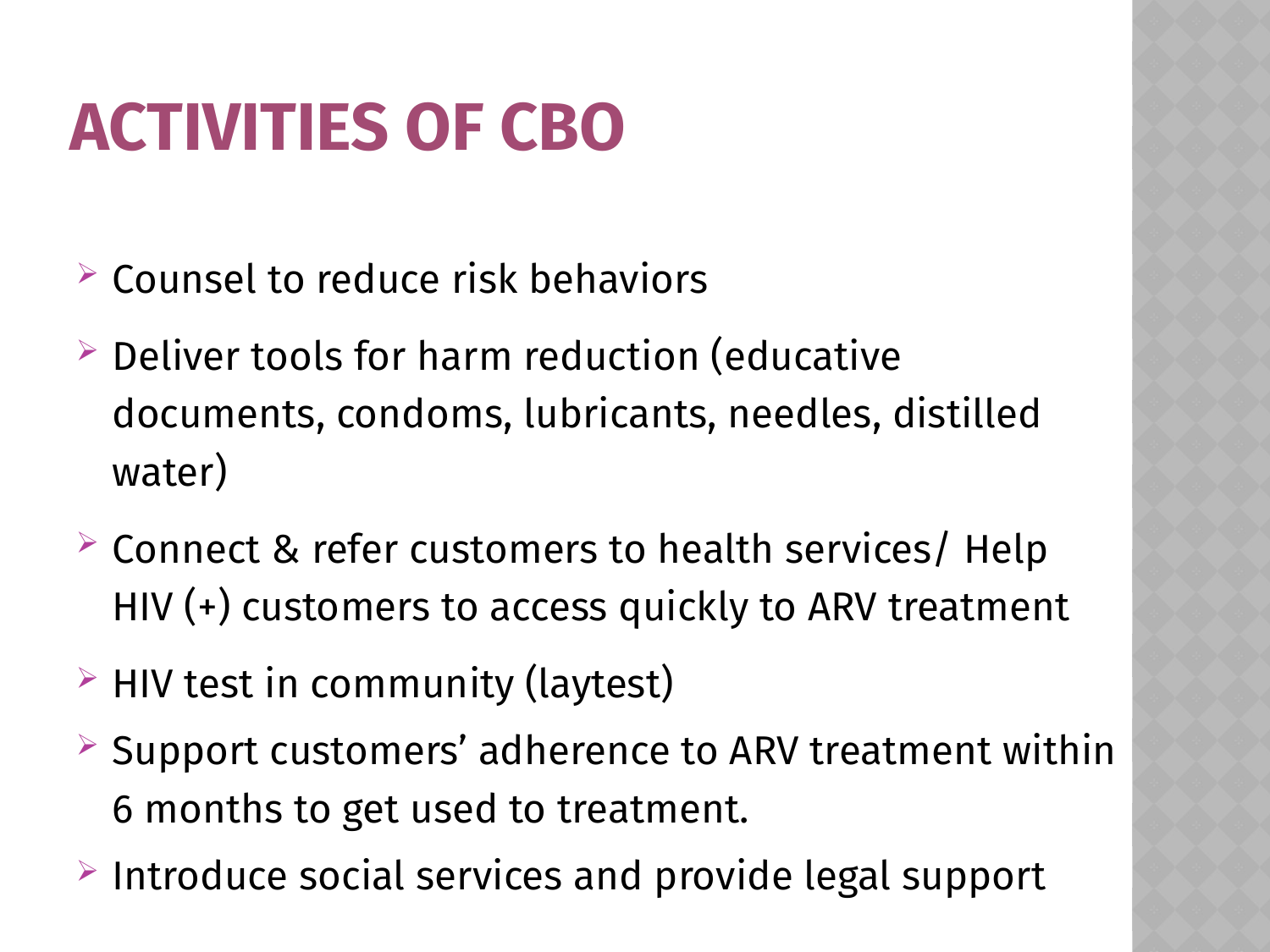

# Activities of CBO
Counsel to reduce risk behaviors
Deliver tools for harm reduction (educative documents, condoms, lubricants, needles, distilled water)
Connect & refer customers to health services/ Help HIV (+) customers to access quickly to ARV treatment
HIV test in community (laytest)
Support customers’ adherence to ARV treatment within 6 months to get used to treatment.
Introduce social services and provide legal support